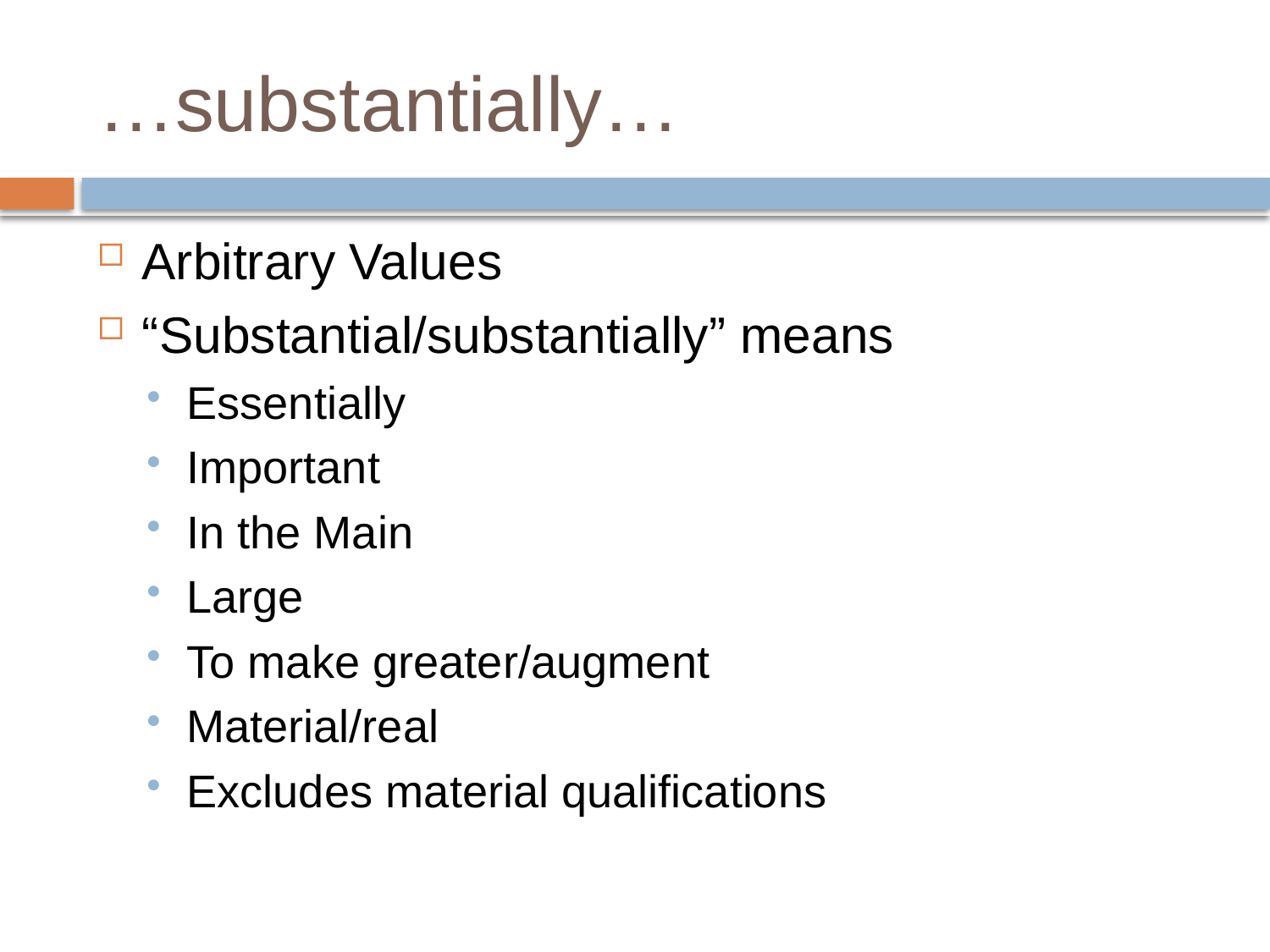

# …substantially…
Arbitrary Values
“Substantial/substantially” means
Essentially
Important
In the Main
Large
To make greater/augment
Material/real
Excludes material qualifications